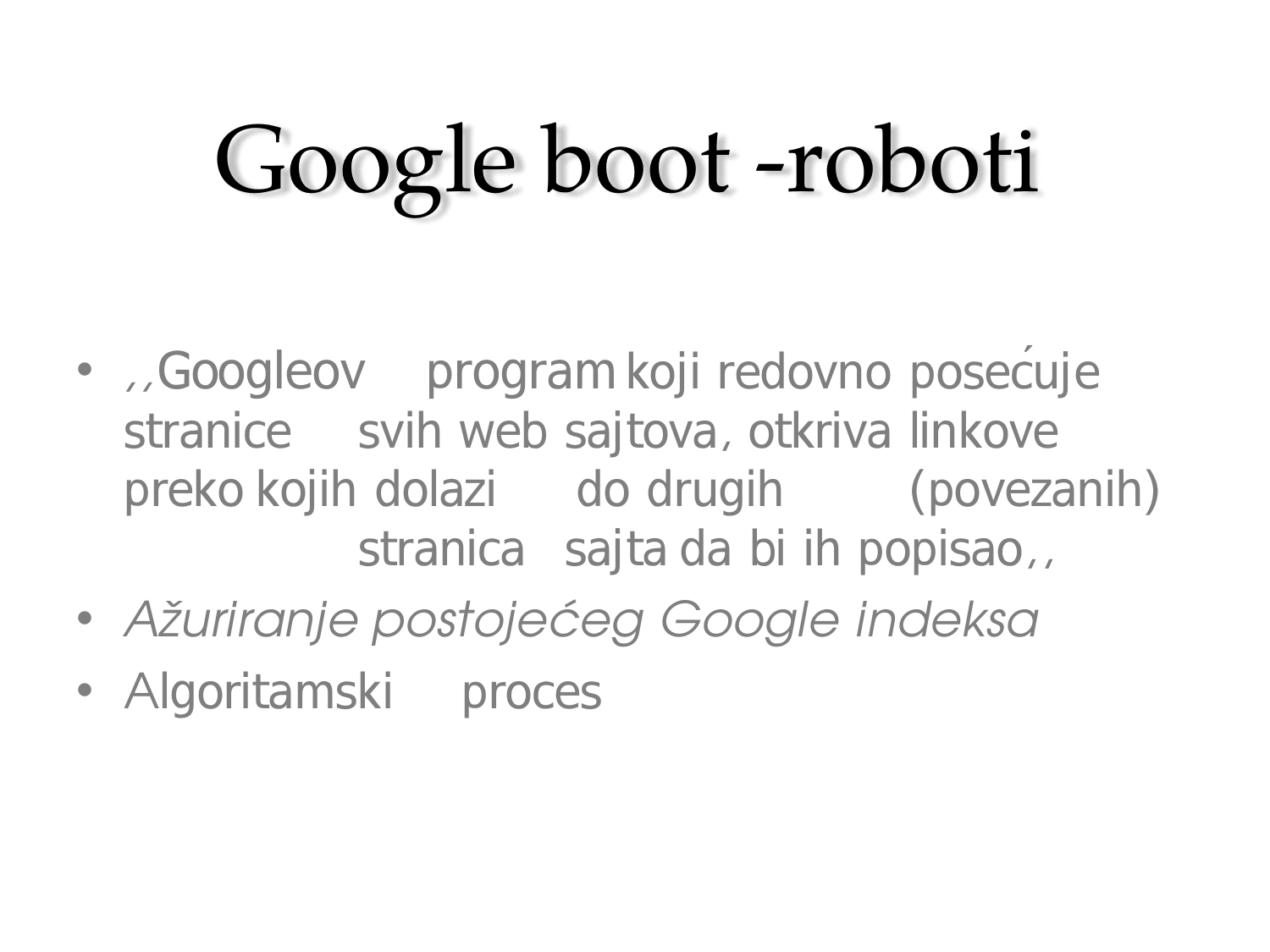

# Google boot -roboti

‚‚Googleov	program	koji redovno	posećuje stranice	svih web	sajtova, otkriva	linkove preko kojih dolazi	 do drugih	(povezanih)		stranica	sajta da bi ih popisao‚‚
Ažuriranje postojećeg Google indeksa
Algoritamski	proces